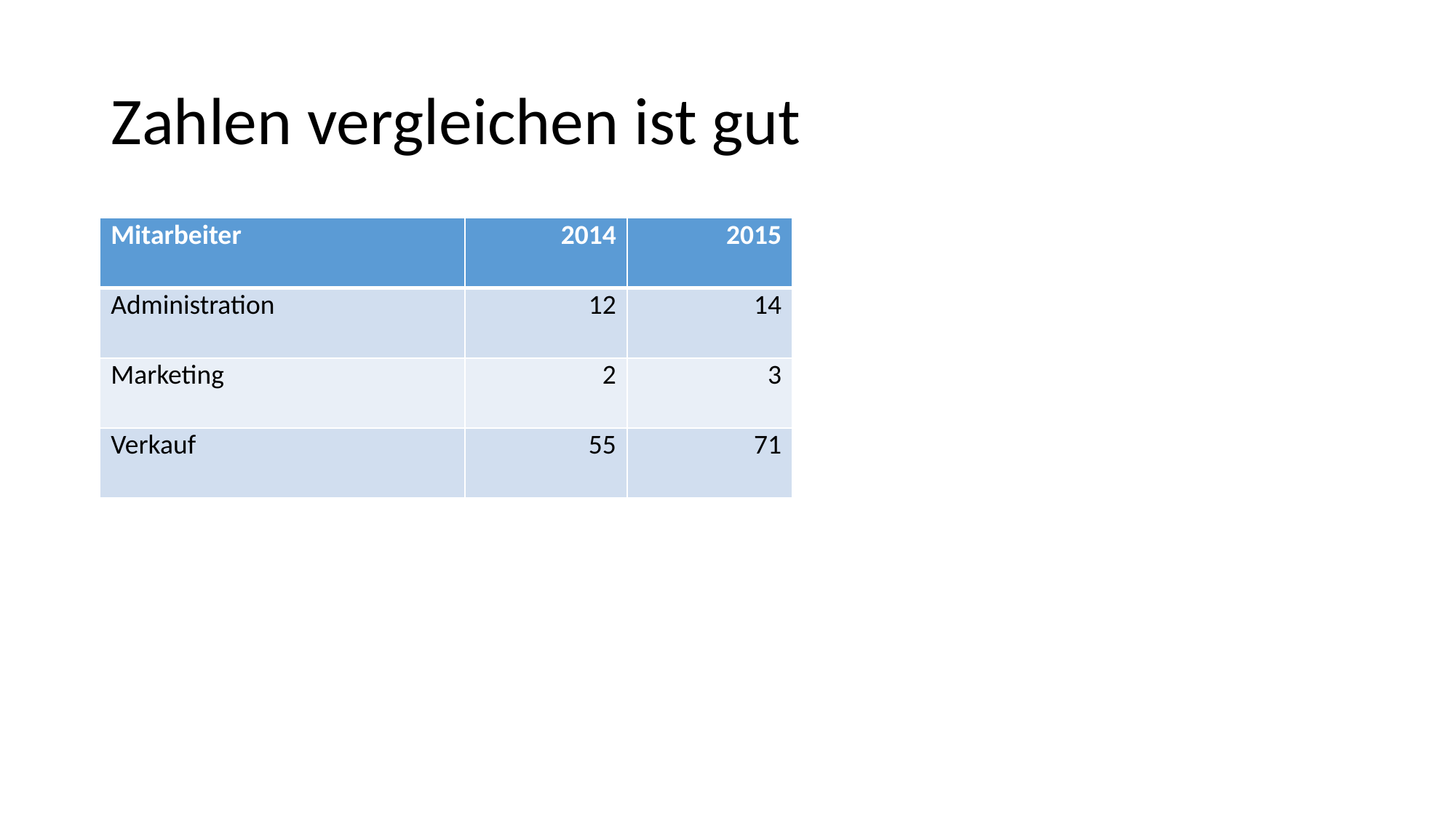

# Zahlen vergleichen ist gut
| Mitarbeiter | 2014 | 2015 |
| --- | --- | --- |
| Administration | 12 | 14 |
| Marketing | 2 | 3 |
| Verkauf | 55 | 71 |